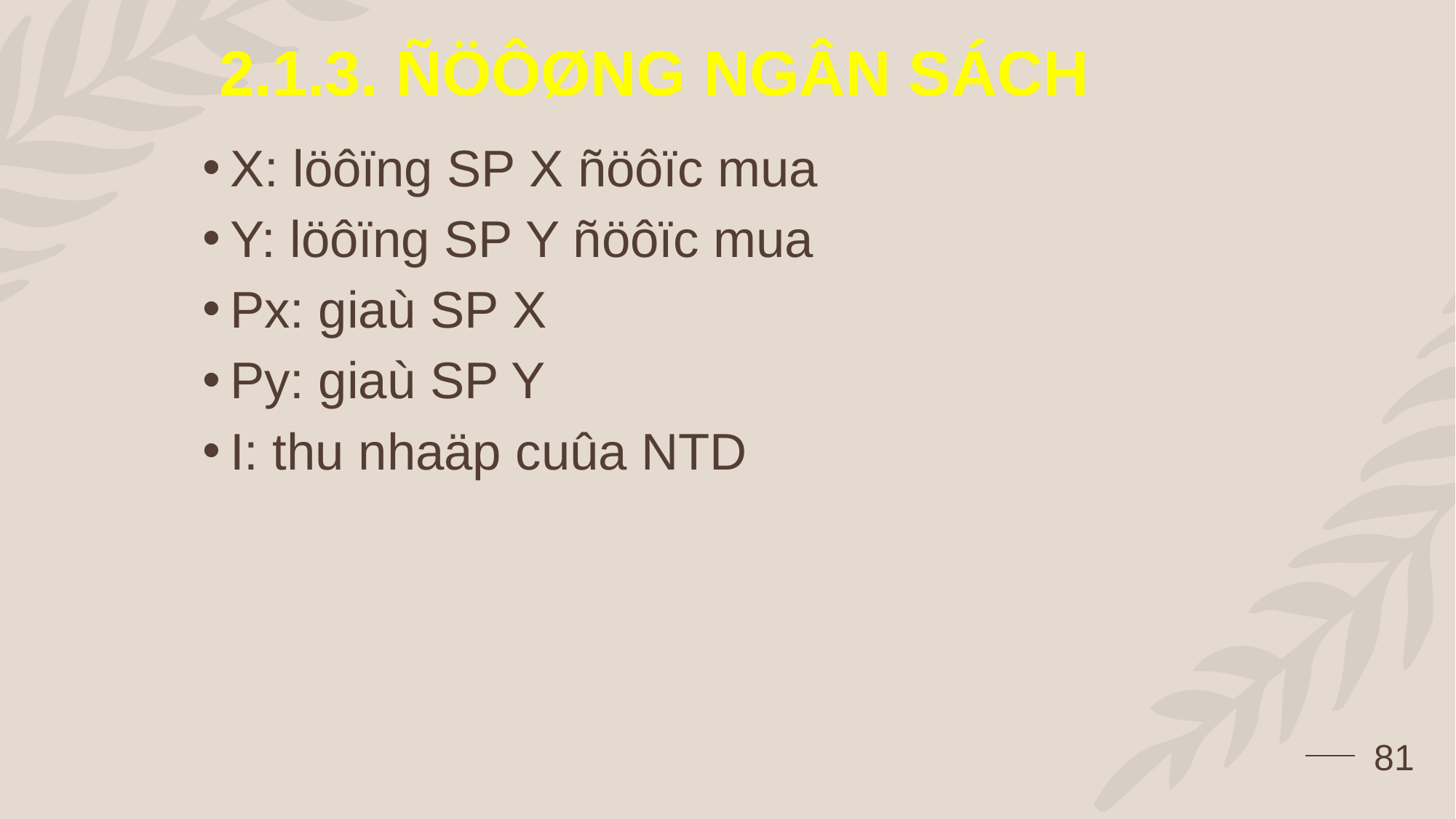

2.1.3. ÑÖÔØNG NGÂN SÁCH
#
X: löôïng SP X ñöôïc mua
Y: löôïng SP Y ñöôïc mua
Px: giaù SP X
Py: giaù SP Y
I: thu nhaäp cuûa NTD
81